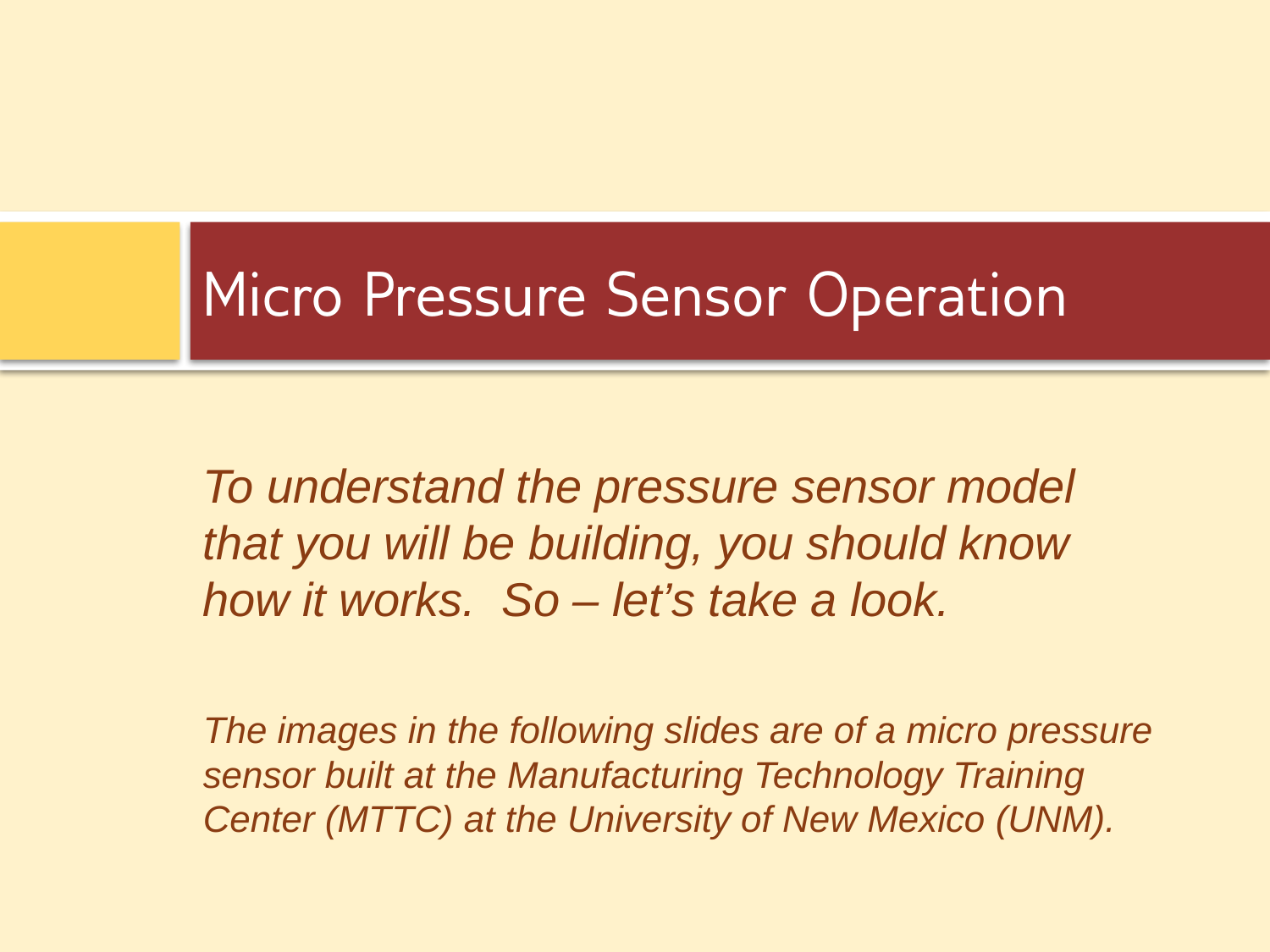

# Micro Pressure Sensor Operation

To understand the pressure sensor model that you will be building, you should know how it works.  So – let’s take a look.

The images in the following slides are of a micro pressure sensor built at the Manufacturing Technology Training Center (MTTC) at the University of New Mexico (UNM).